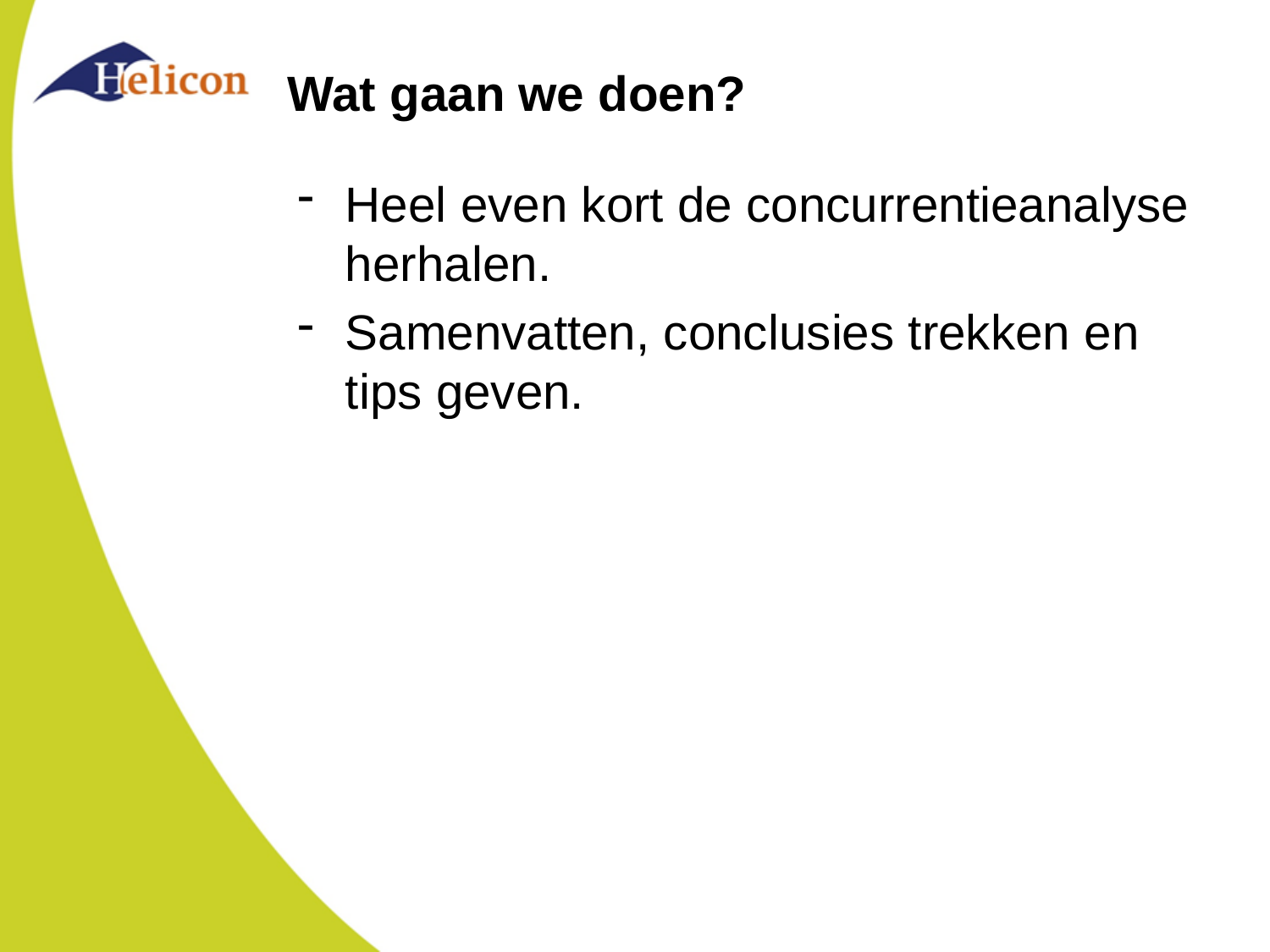

# Wat gaan we doen?
Heel even kort de concurrentieanalyse herhalen.
Samenvatten, conclusies trekken en tips geven.